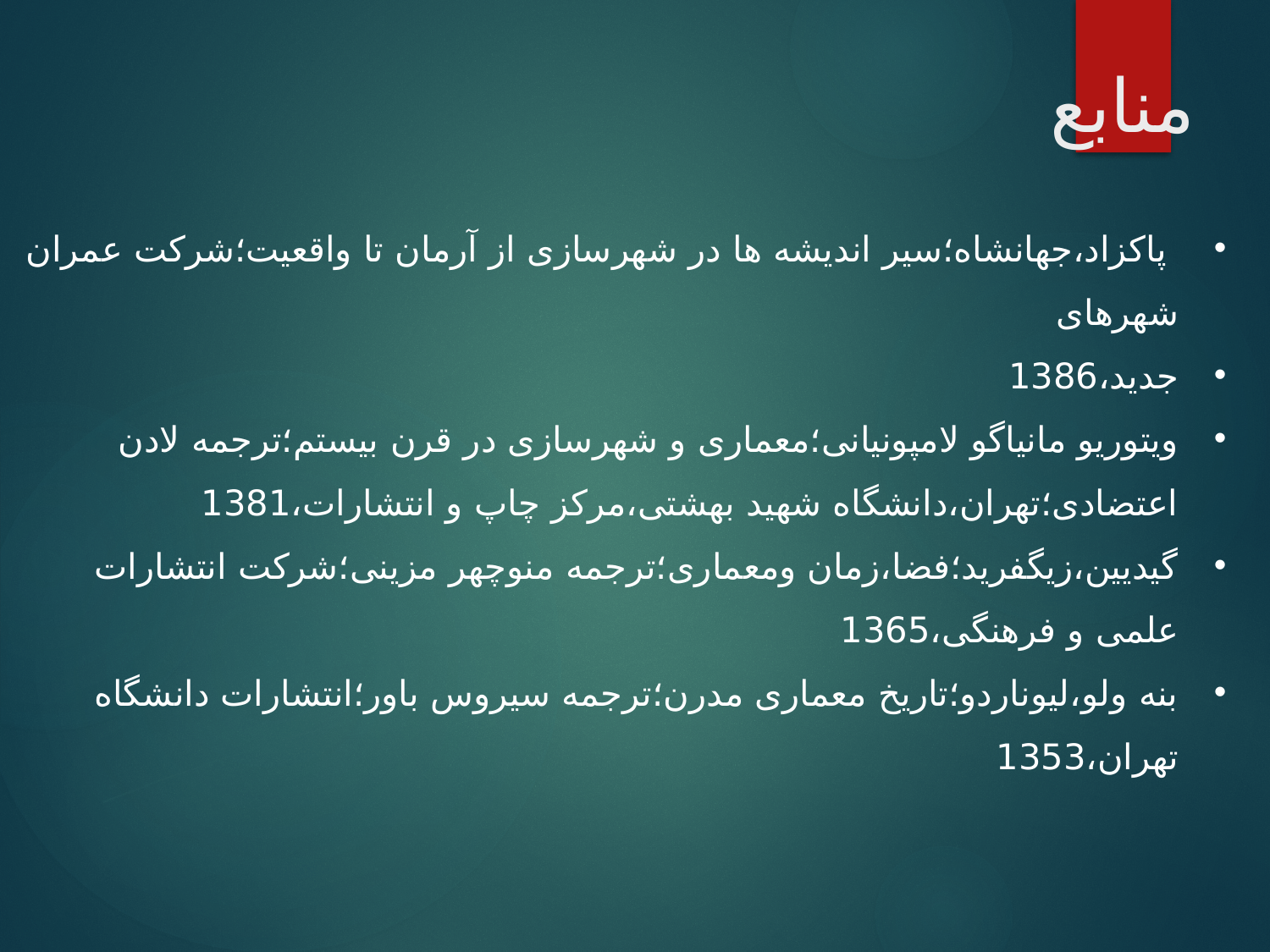

# منابع
 پاکزاد،جهانشاه؛سیر اندیشه ها در شهرسازی از آرمان تا واقعیت؛شرکت عمران شهرهای
جدید،1386
ویتوریو مانیاگو لامپونیانی؛معماری و شهرسازی در قرن بیستم؛ترجمه لادن اعتضادی؛تهران،دانشگاه شهید بهشتی،مرکز چاپ و انتشارات،1381
گیدیین،زیگفرید؛فضا،زمان ومعماری؛ترجمه منوچهر مزینی؛شرکت انتشارات علمی و فرهنگی،1365
بنه ولو،لیوناردو؛تاریخ معماری مدرن؛ترجمه سیروس باور؛انتشارات دانشگاه تهران،1353